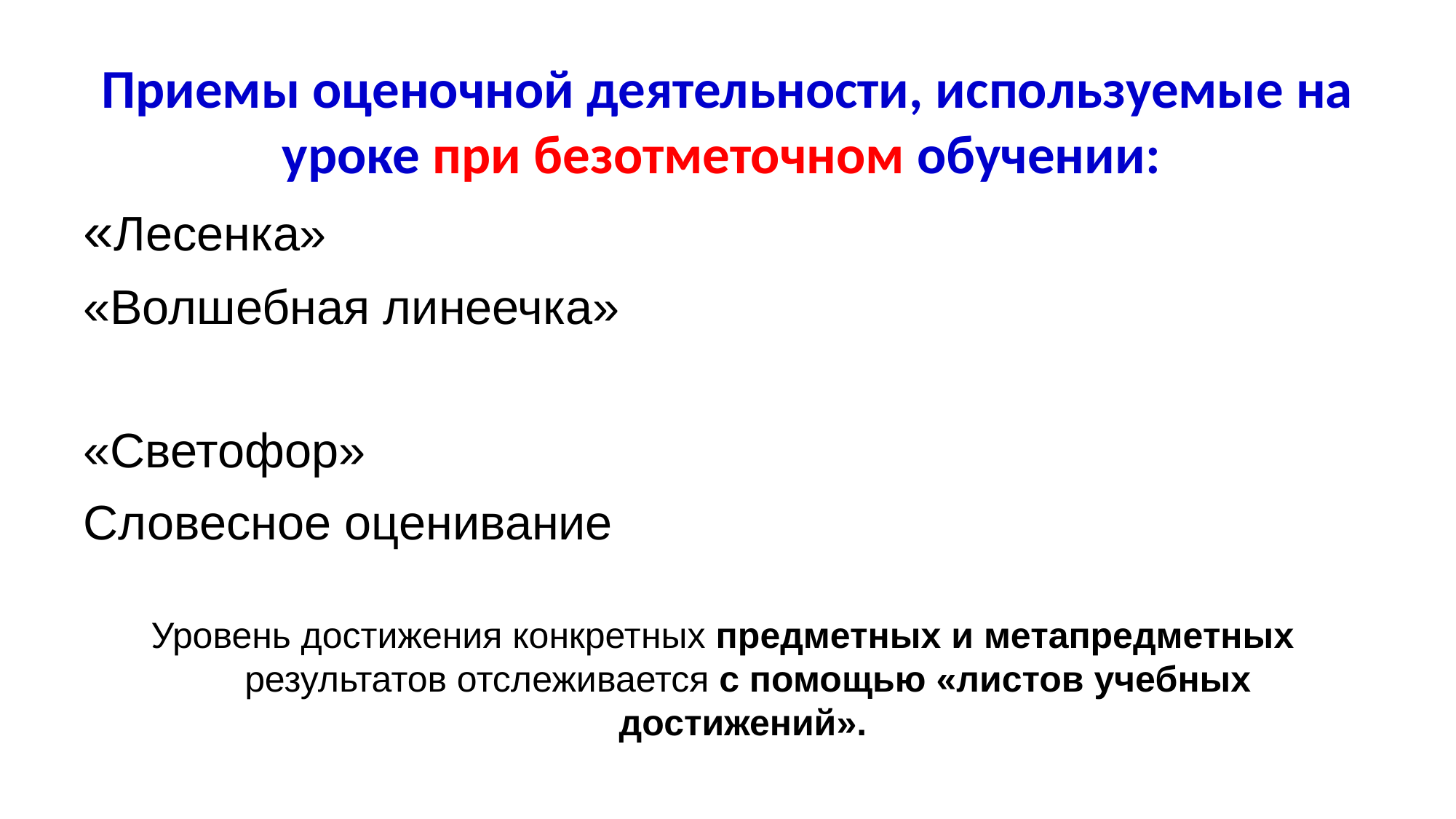

Приемы оценочной деятельности, используемые на уроке при безотметочном обучении:
«Лесенка»
«Волшебная линеечка»

«Светофор»
Cловесное оценивание

Уровень достижения конкретных предметных и метапредметных  результатов отслеживается с помощью «листов учебных достижений».